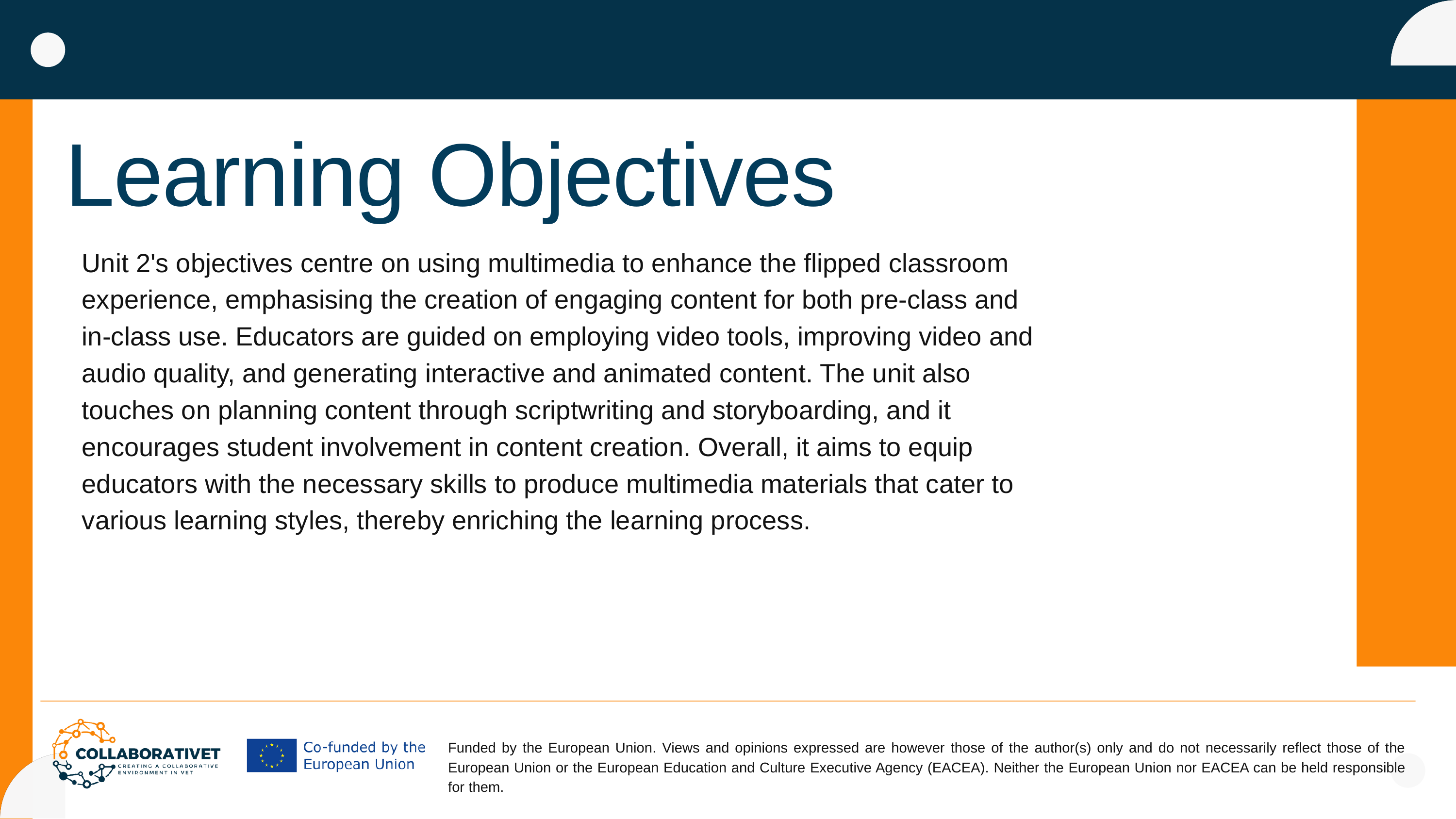

Learning Objectives
Unit 2's objectives centre on using multimedia to enhance the flipped classroom experience, emphasising the creation of engaging content for both pre-class and in-class use. Educators are guided on employing video tools, improving video and audio quality, and generating interactive and animated content. The unit also touches on planning content through scriptwriting and storyboarding, and it encourages student involvement in content creation. Overall, it aims to equip educators with the necessary skills to produce multimedia materials that cater to various learning styles, thereby enriching the learning process.

Funded by the European Union. Views and opinions expressed are however those of the author(s) only and do not necessarily reflect those of the European Union or the European Education and Culture Executive Agency (EACEA). Neither the European Union nor EACEA can be held responsible for them.